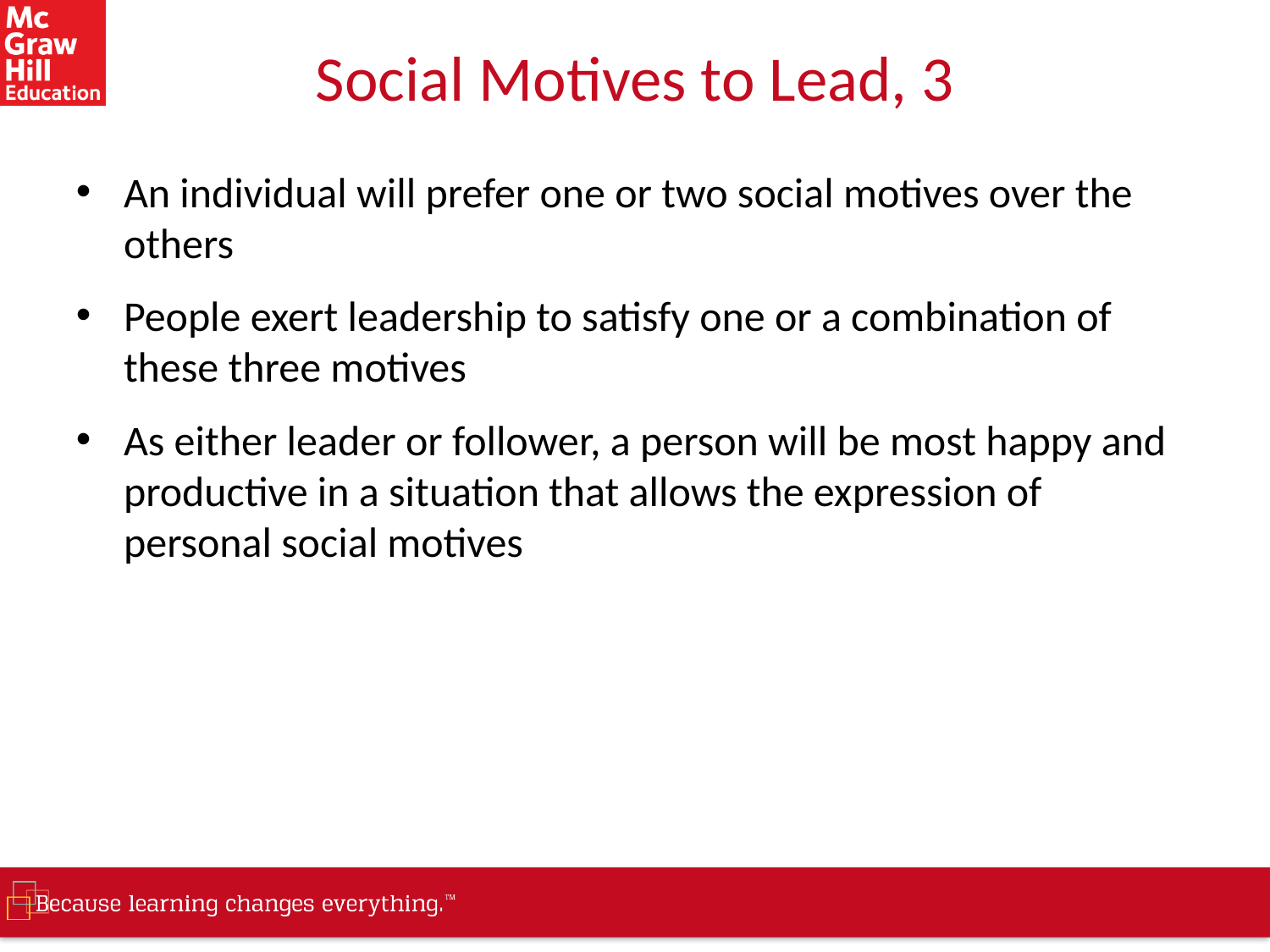

# Social Motives to Lead, 3
An individual will prefer one or two social motives over the others
People exert leadership to satisfy one or a combination of these three motives
As either leader or follower, a person will be most happy and productive in a situation that allows the expression of personal social motives